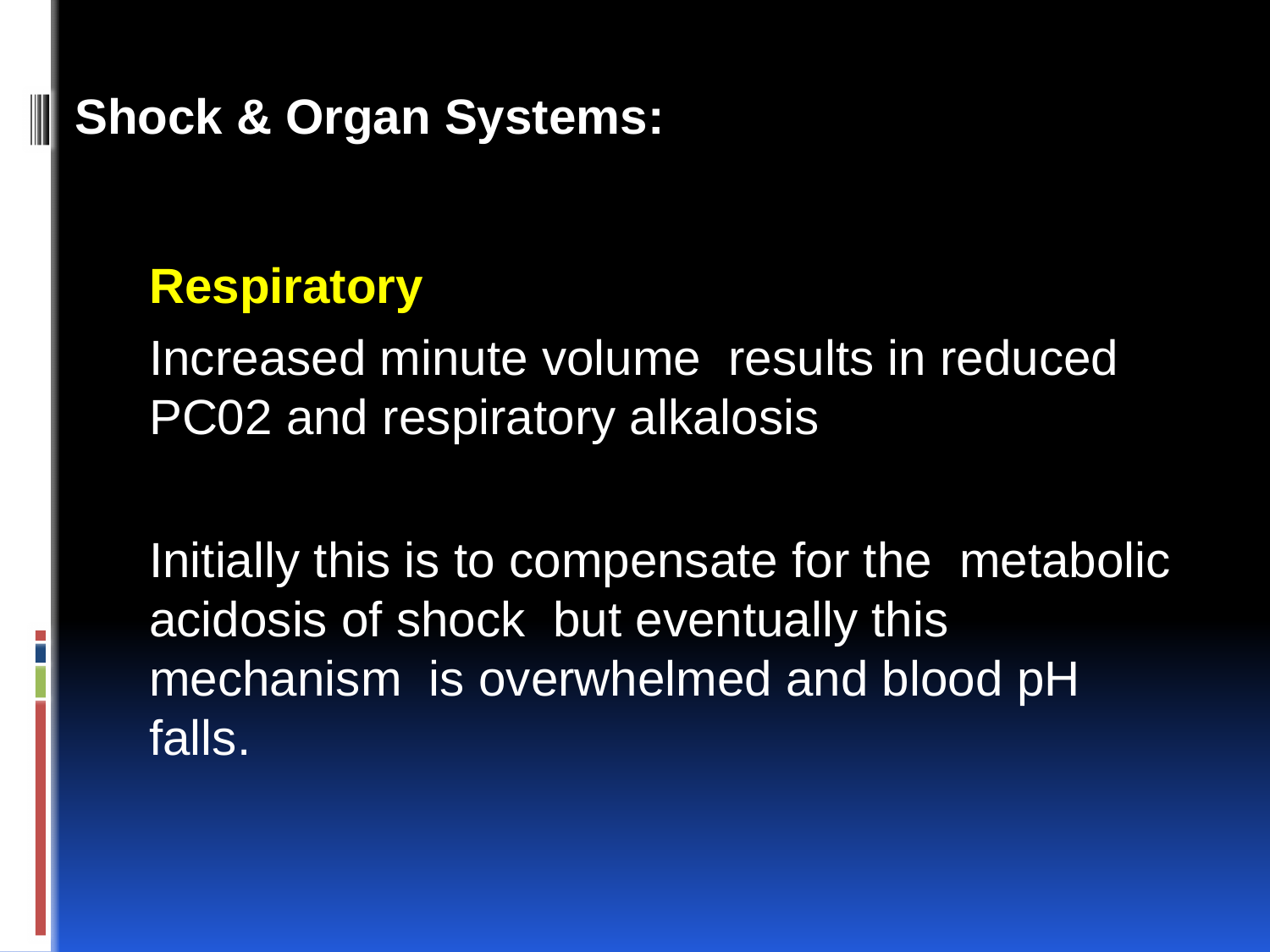

Shock & Organ Systems:
Respiratory
Increased minute volume  results in reduced PC02 and respiratory alkalosis

Initially this is to compensate for the  metabolic acidosis of shock  but eventually this  mechanism  is overwhelmed and blood pH falls.